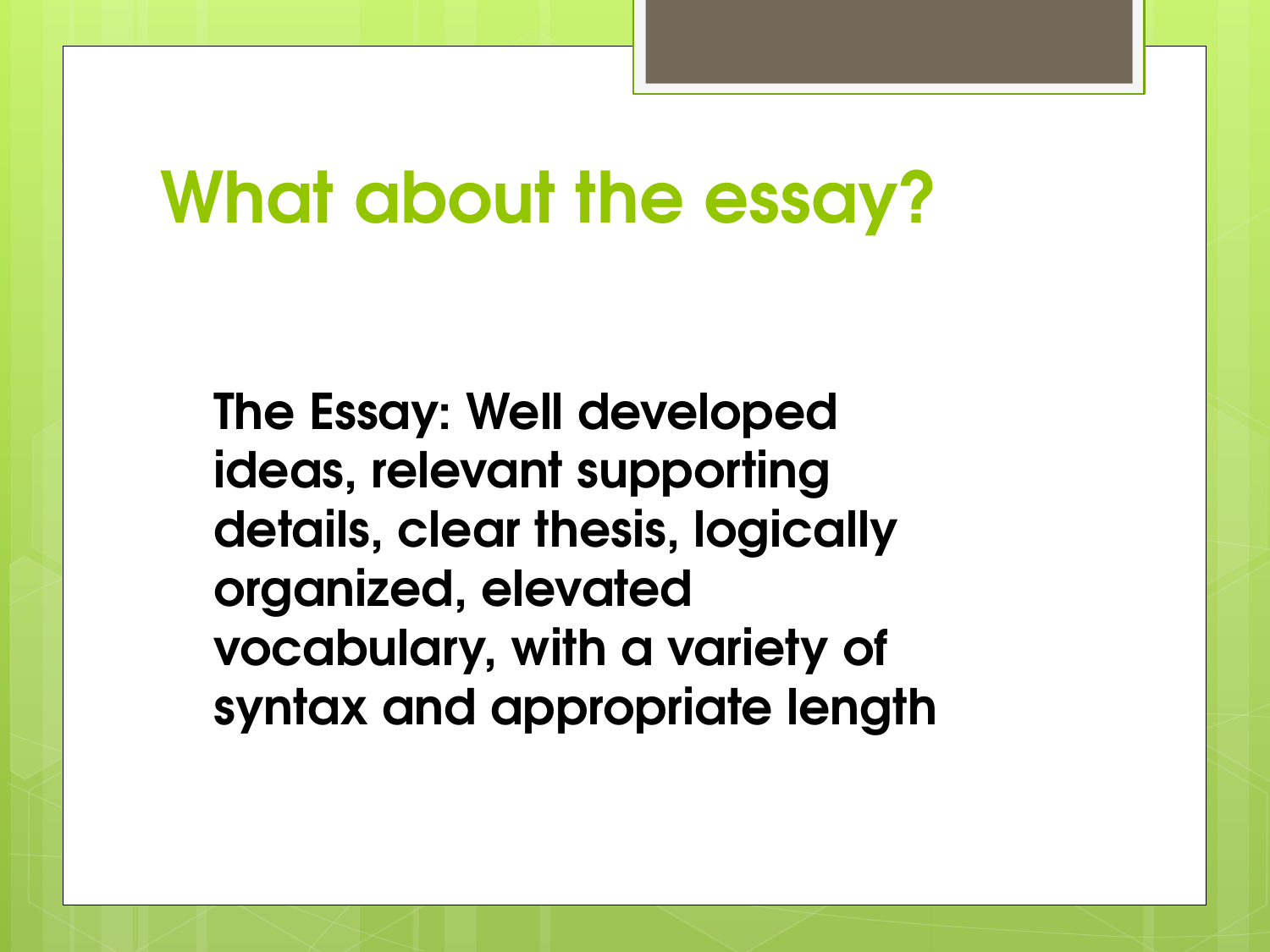

# What about the essay?

The Essay: Well developed ideas, relevant supporting details, clear thesis, logically organized, elevated vocabulary, with a variety of syntax and appropriate length